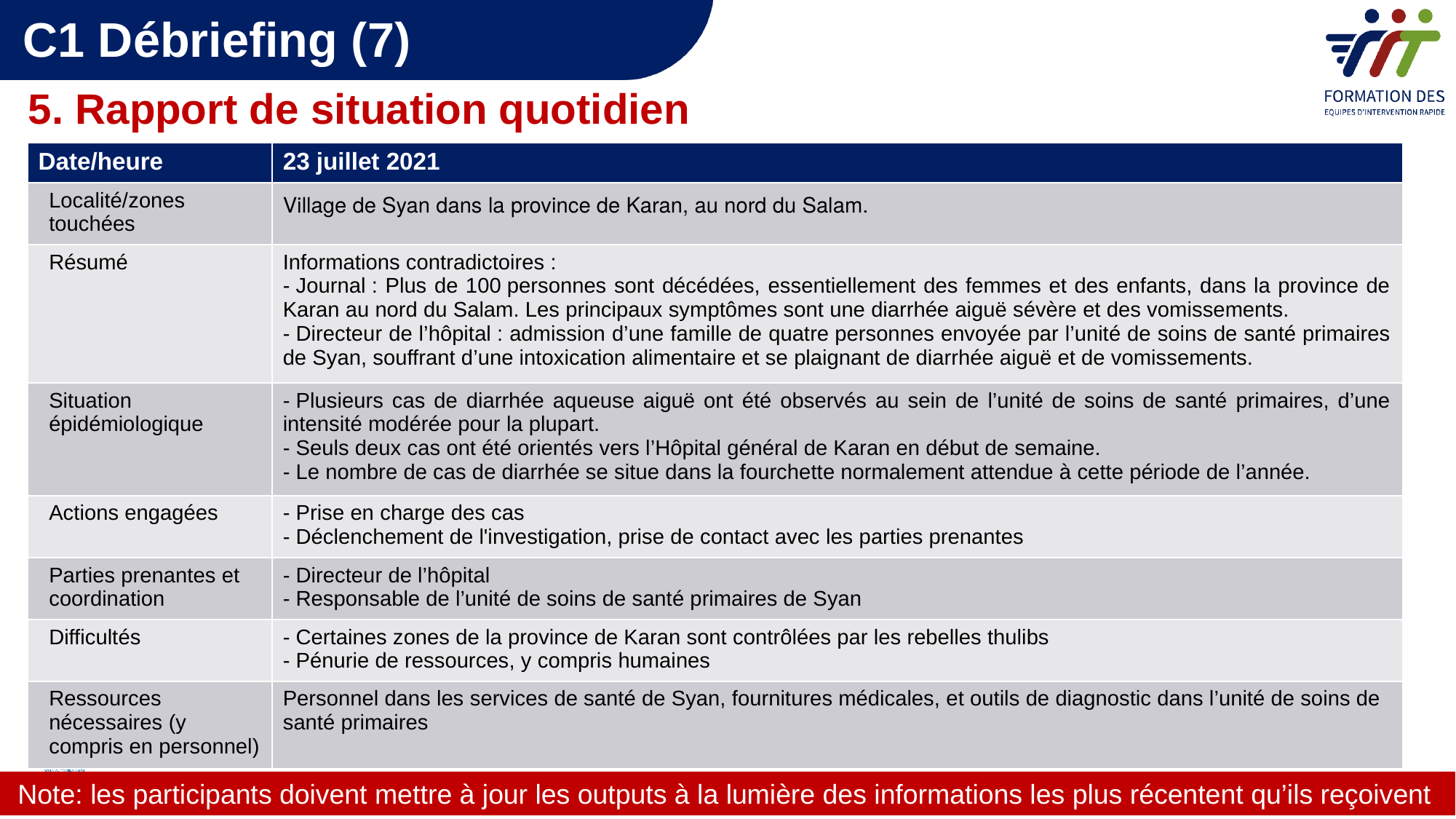

C1 Débriefing (7)
5. Rapport de situation quotidien
| Date/heure | 23 juillet 2021 |
| --- | --- |
| Localité/zones touchées | Village de Syan dans la province de Karan, au nord du Salam. |
| Résumé | Informations contradictoires : - Journal : Plus de 100 personnes sont décédées, essentiellement des femmes et des enfants, dans la province de Karan au nord du Salam. Les principaux symptômes sont une diarrhée aiguë sévère et des vomissements.  - Directeur de l’hôpital : admission d’une famille de quatre personnes envoyée par l’unité de soins de santé primaires de Syan, souffrant d’une intoxication alimentaire et se plaignant de diarrhée aiguë et de vomissements. |
| Situation épidémiologique | - Plusieurs cas de diarrhée aqueuse aiguë ont été observés au sein de l’unité de soins de santé primaires, d’une intensité modérée pour la plupart.  - Seuls deux cas ont été orientés vers l’Hôpital général de Karan en début de semaine. - Le nombre de cas de diarrhée se situe dans la fourchette normalement attendue à cette période de l’année. |
| Actions engagées | - Prise en charge des cas - Déclenchement de l'investigation, prise de contact avec les parties prenantes |
| Parties prenantes et coordination | - Directeur de l’hôpital - Responsable de l’unité de soins de santé primaires de Syan |
| Difficultés | - Certaines zones de la province de Karan sont contrôlées par les rebelles thulibs - Pénurie de ressources, y compris humaines |
| Ressources nécessaires (y compris en personnel) | Personnel dans les services de santé de Syan, fournitures médicales, et outils de diagnostic dans l’unité de soins de santé primaires |
Note: les participants doivent mettre à jour les outputs à la lumière des informations les plus récentent qu’ils reçoivent